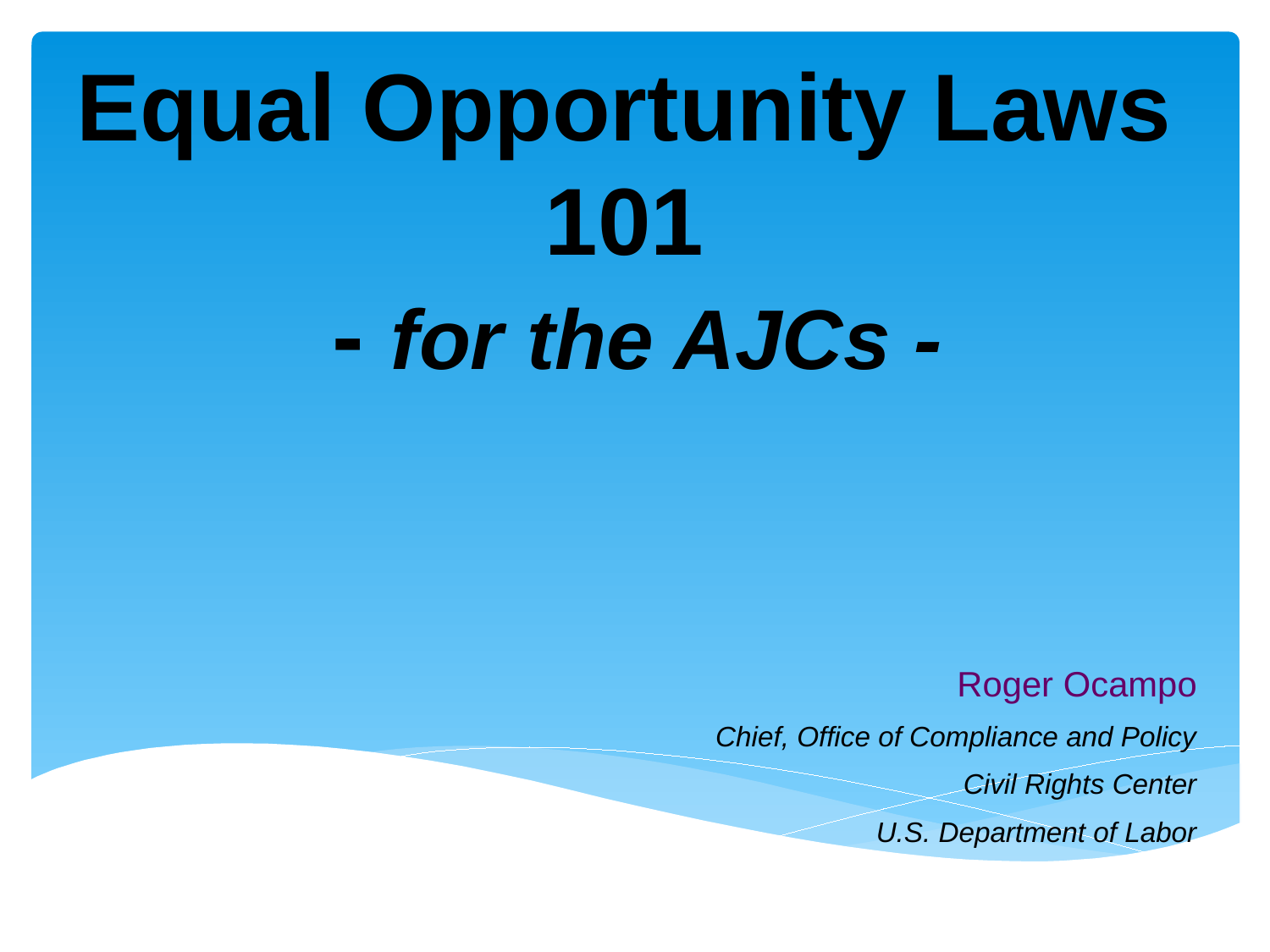

Equal Opportunity Laws 101
 - for the AJCs -
Roger Ocampo
Chief, Office of Compliance and Policy
Civil Rights Center
U.S. Department of Labor